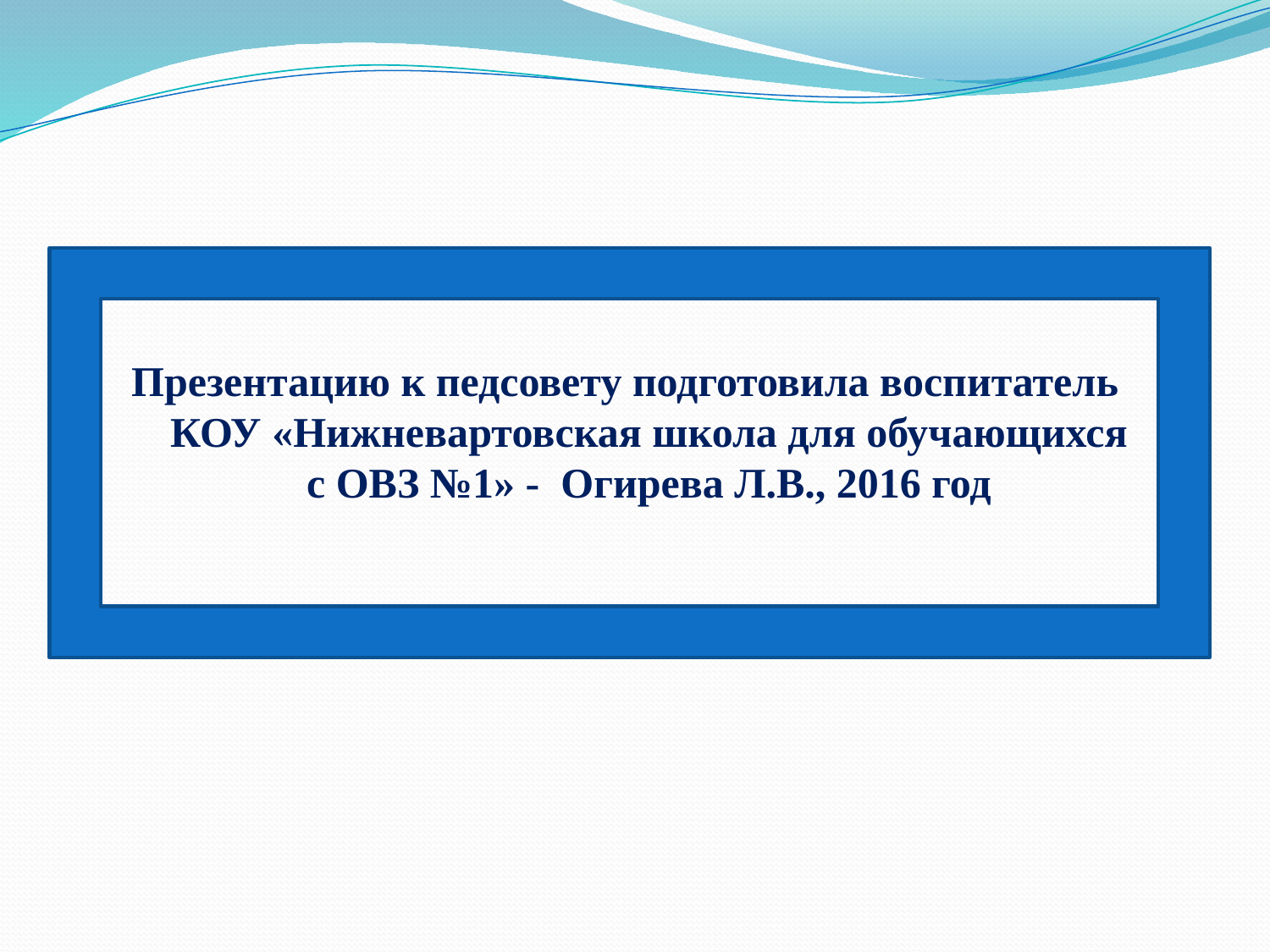

Презентацию к педсовету подготовила воспитатель КОУ «Нижневартовская школа для обучающихся с ОВЗ №1» -  Огирева Л.В., 2016 год